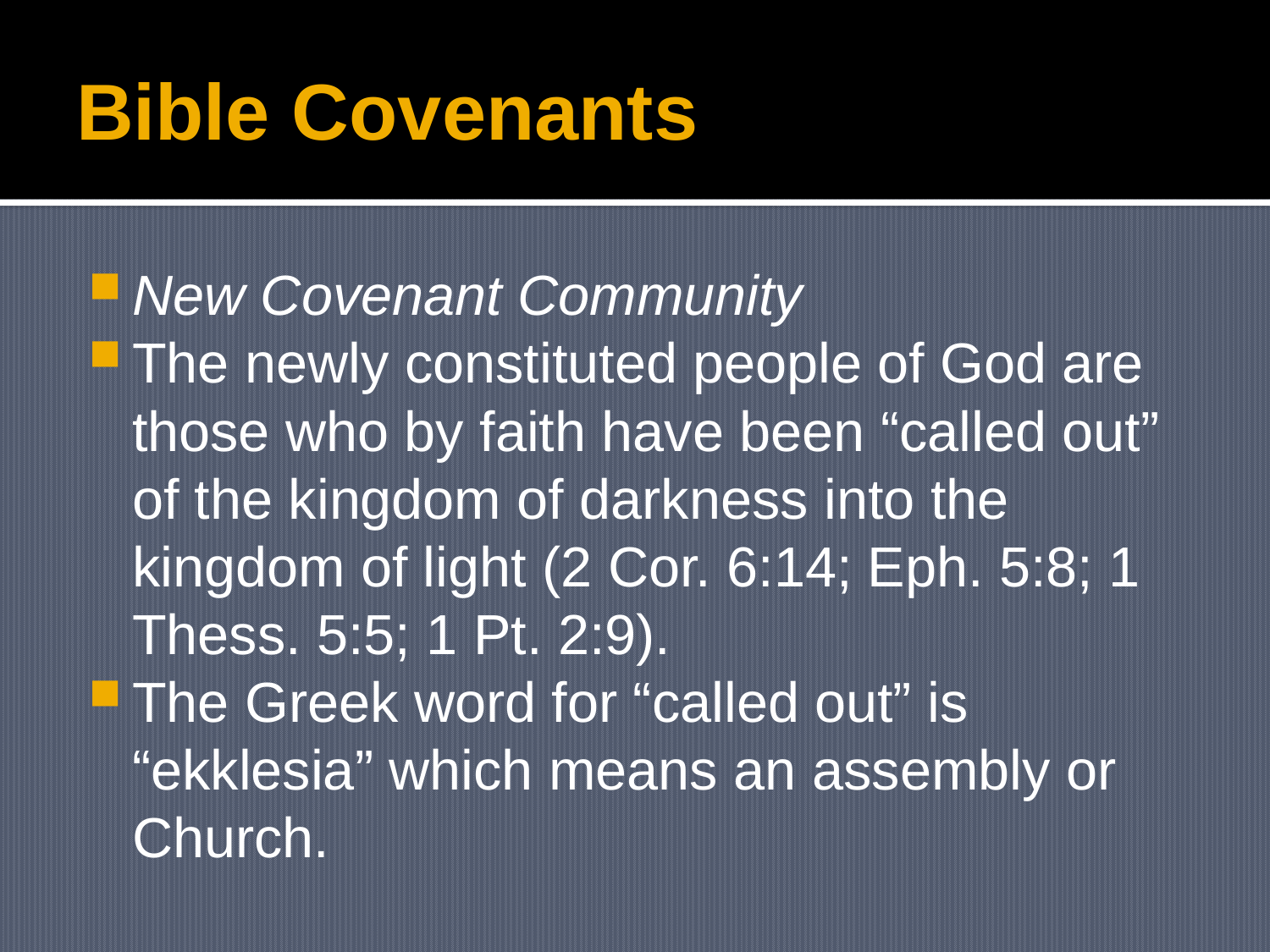

# Bible Covenants
New Covenant Community
The newly constituted people of God are those who by faith have been “called out” of the kingdom of darkness into the kingdom of light (2 Cor. 6:14; Eph. 5:8; 1 Thess. 5:5; 1 Pt. 2:9).
The Greek word for “called out” is “ekklesia” which means an assembly or Church.